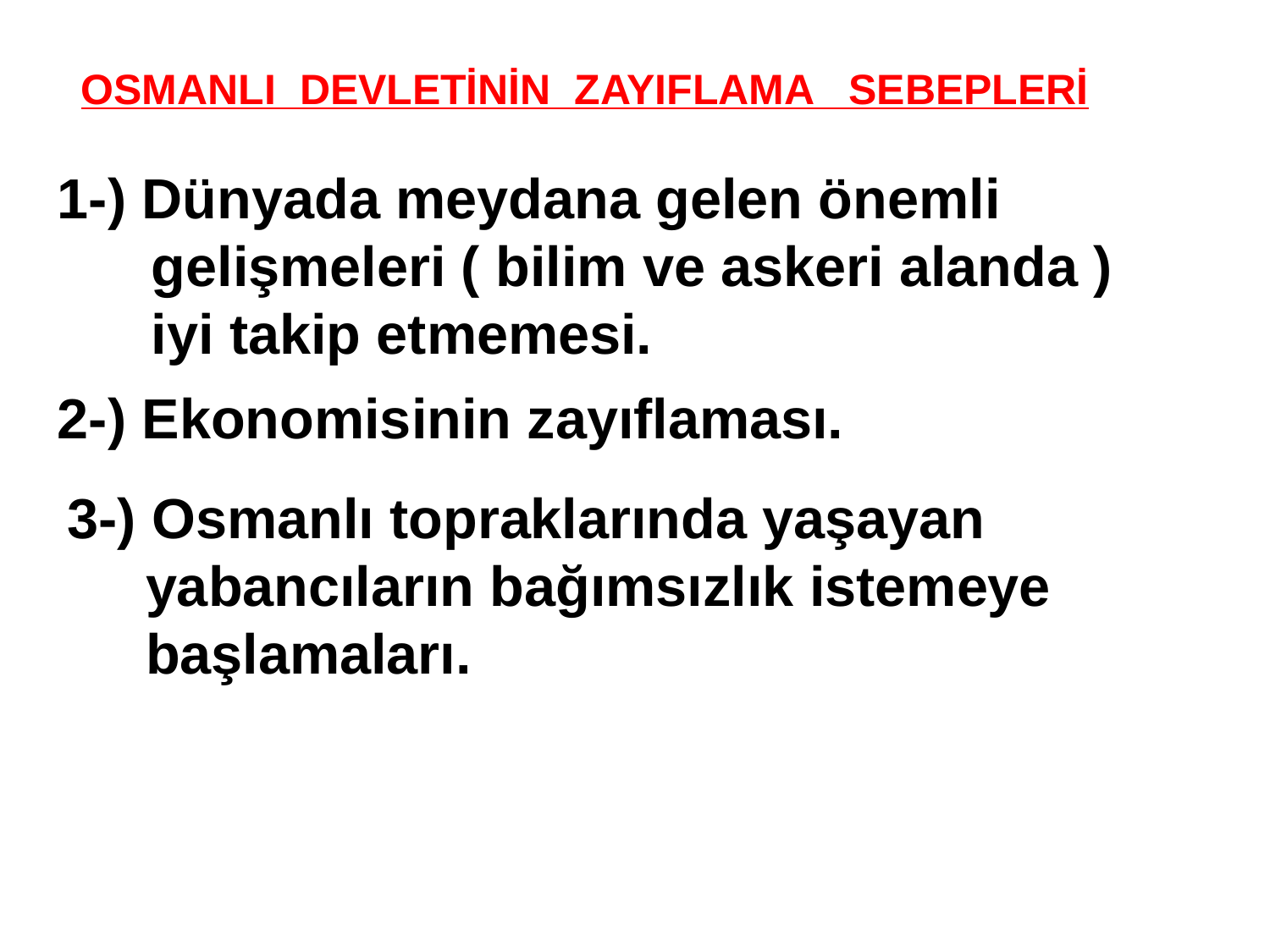

OSMANLI  DEVLETİNİN  ZAYIFLAMA   SEBEPLERİ
1-) Dünyada meydana gelen önemli
      gelişmeleri ( bilim ve askeri alanda )
      iyi takip etmemesi.
2-) Ekonomisinin zayıflaması.
3-) Osmanlı topraklarında yaşayan
     yabancıların bağımsızlık istemeye
     başlamaları.